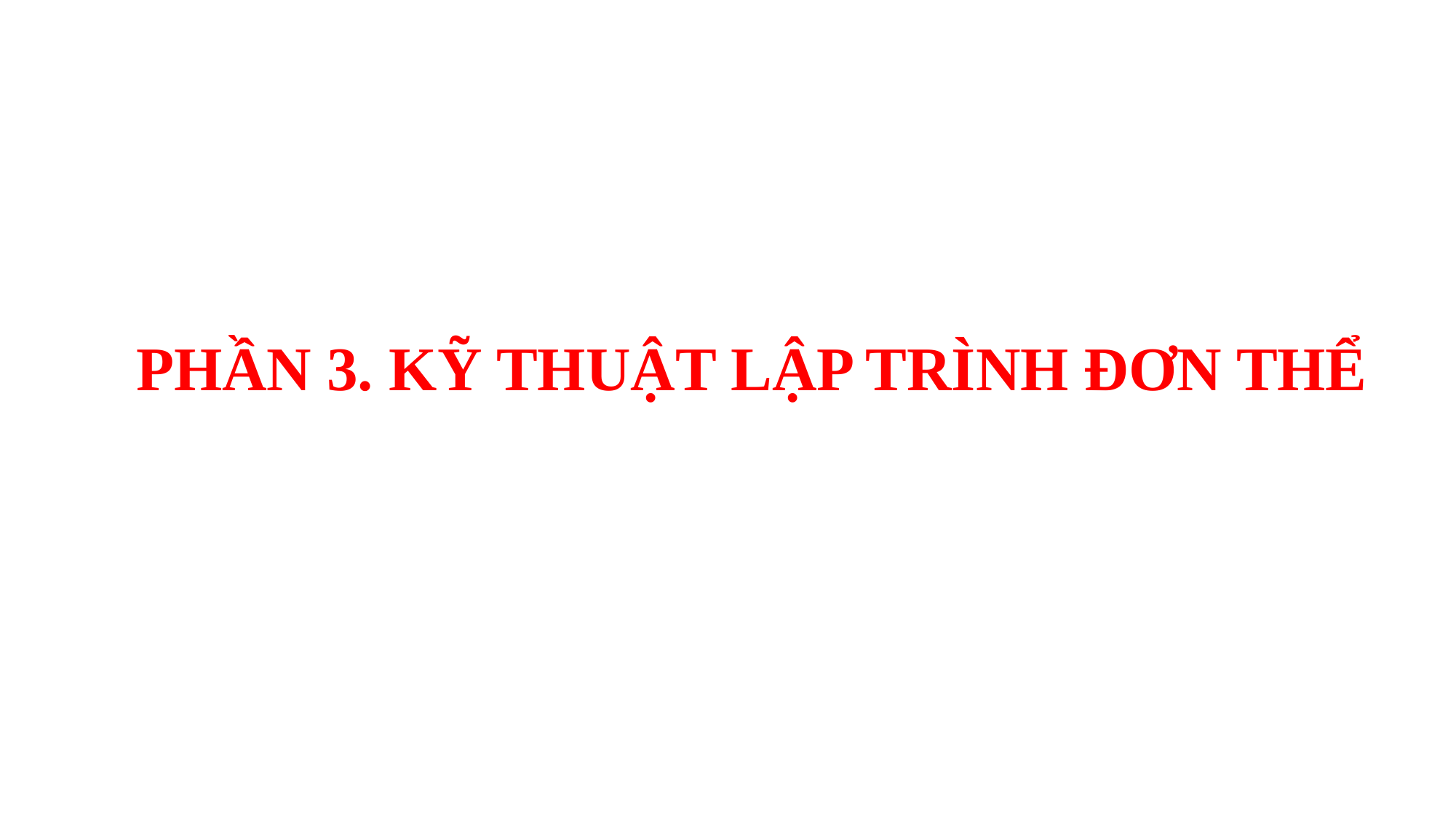

# PHẦN 3. KỸ THUẬT LẬP TRÌNH ĐƠN THỂ